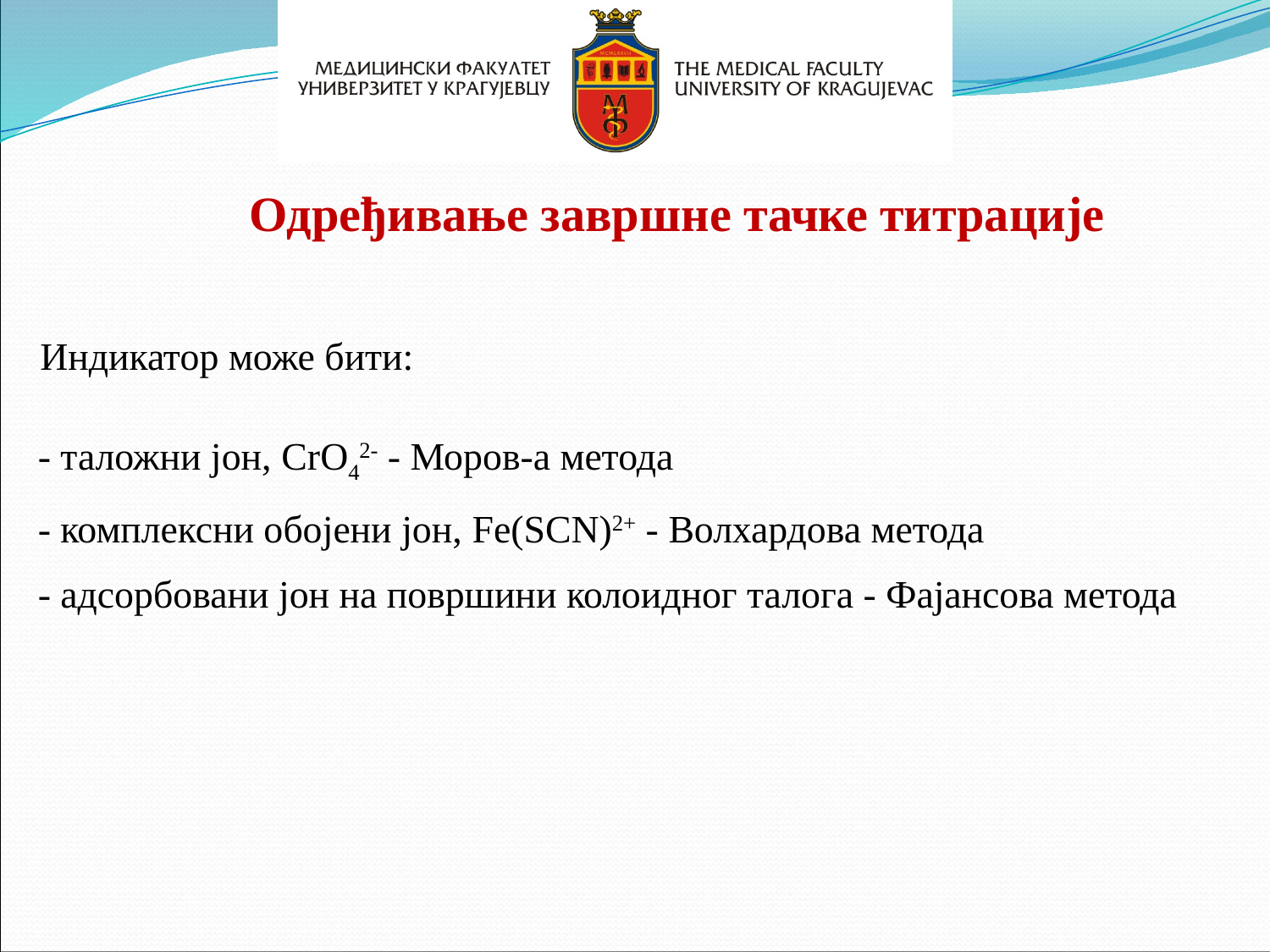

Одређивање завршне тачке титрације
Индикатор може бити:
- таложни јон, CrO42- - Моров-а метода
- комплексни обојени јон, Fe(SCN)2+ - Волхардова метода
- адсорбовани јон на површини колоидног талога - Фајансова метода